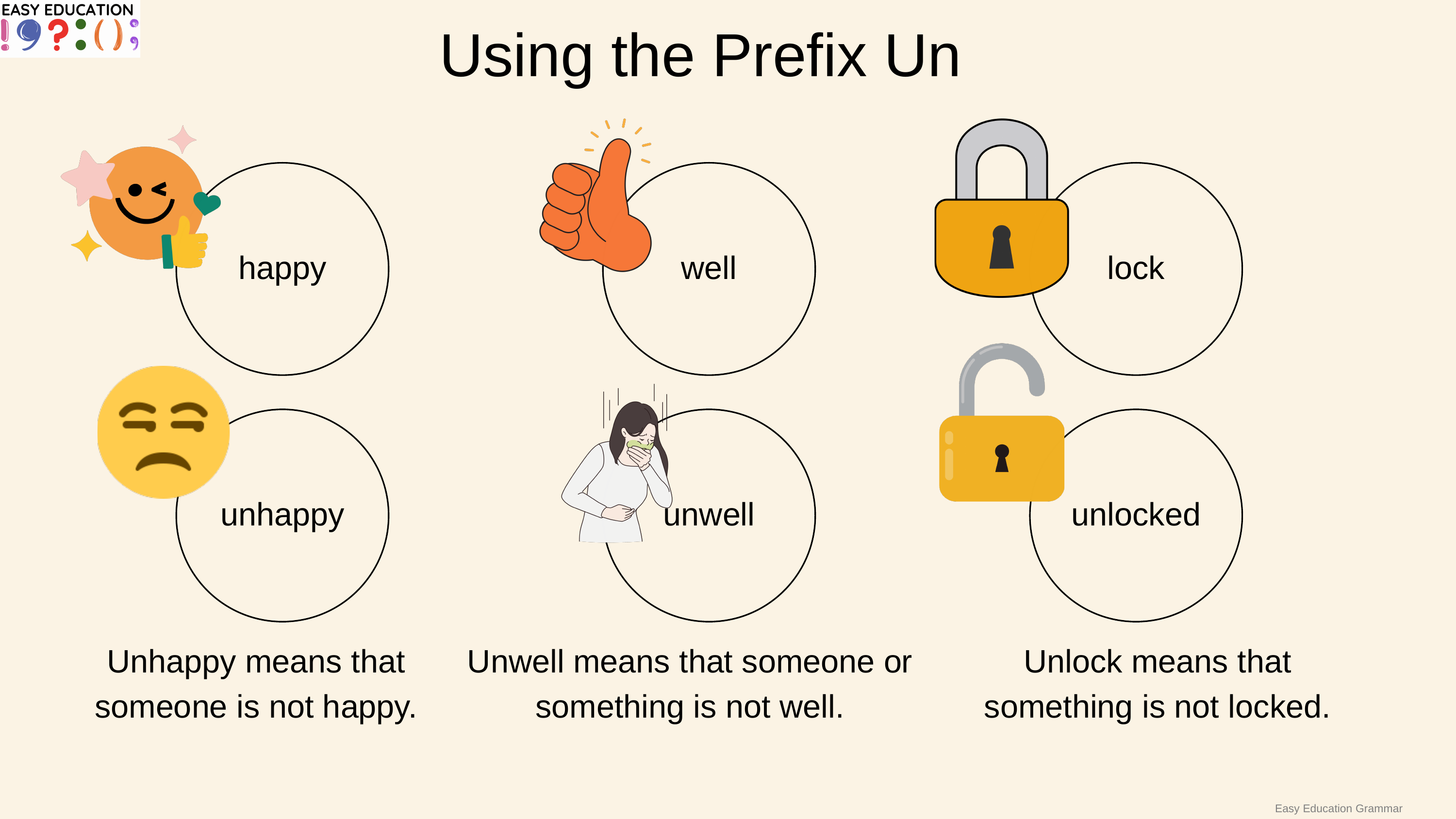

Using the Prefix Un

happy

well

lock

unhappy

unwell

unlocked
Unhappy means that someone is not happy.
Unwell means that someone or something is not well.
Unlock means that something is not locked.